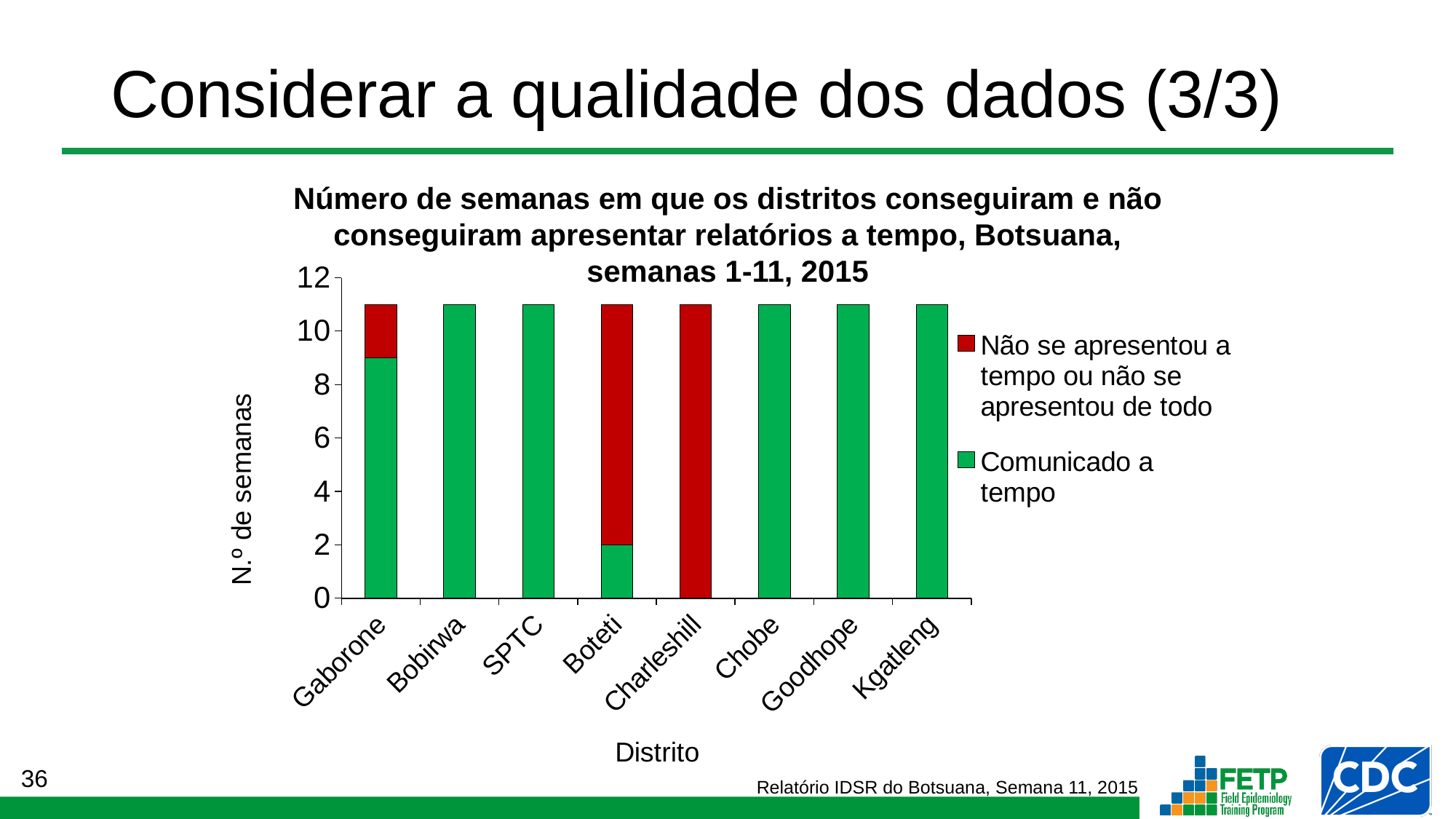

# Considerar a qualidade dos dados (3/3)
Número de semanas em que os distritos conseguiram e não conseguiram apresentar relatórios a tempo, Botsuana, semanas 1-11, 2015

### Chart

| Category | Comunicado a tempo | Não se apresentou a tempo ou não se apresentou de todo |
|---|---|---|
| Gaborone | 9.0 | 2.0 |
| Bobirwa | 11.0 | 0.0 |
| SPTC | 11.0 | 0.0 |
| Boteti | 2.0 | 9.0 |
| Charleshill | 0.0 | 11.0 |
| Chobe | 11.0 | 0.0 |
| Goodhope | 11.0 | 0.0 |
| Kgatleng | 11.0 | 0.0 |
Relatório IDSR do Botsuana, Semana 11, 2015